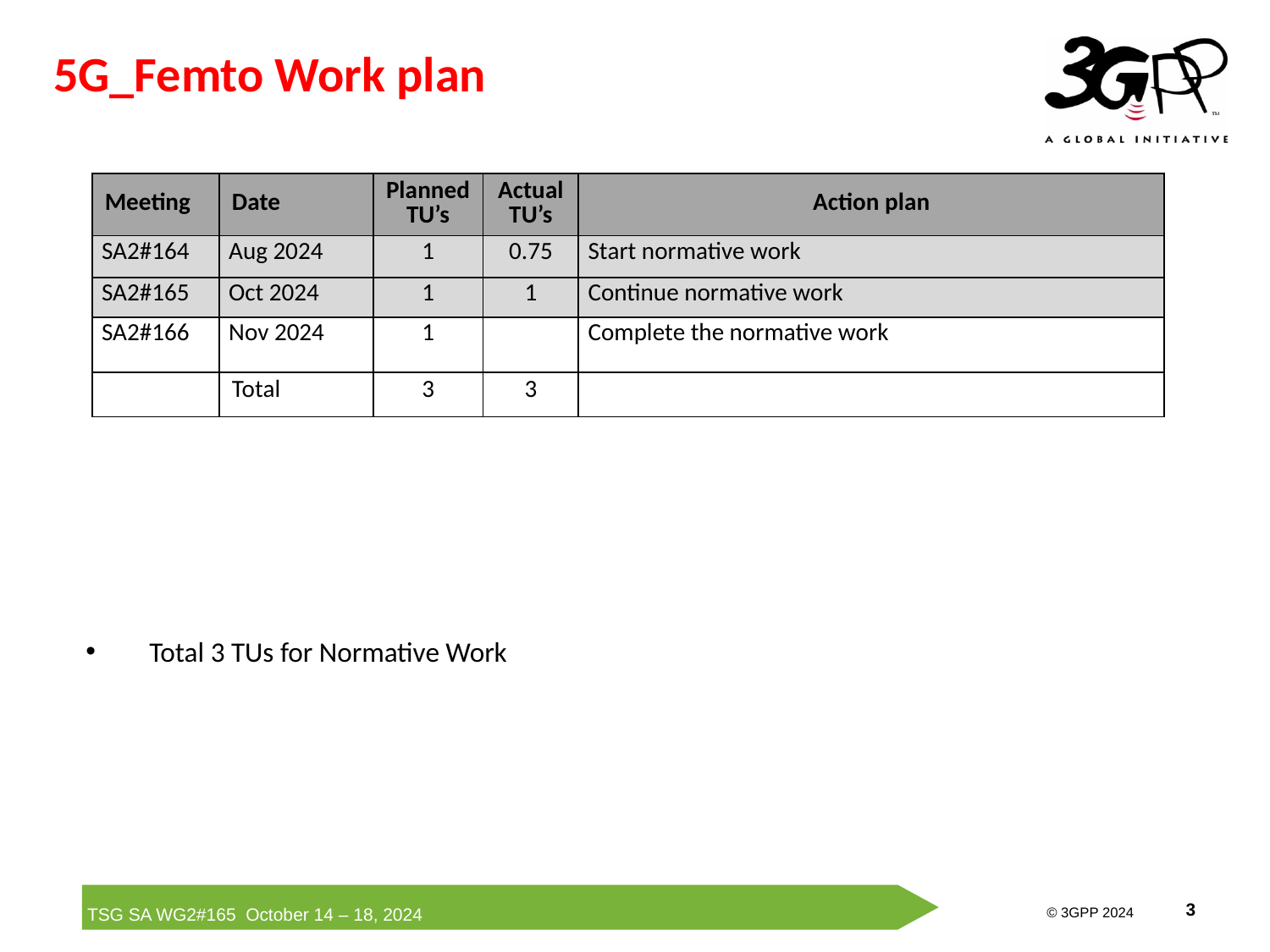

5G_Femto Work plan
| Meeting | Date | Planned TU’s | Actual TU’s | Action plan |
| --- | --- | --- | --- | --- |
| SA2#164 | Aug 2024 | 1 | 0.75 | Start normative work |
| SA2#165 | Oct 2024 | 1 | 1 | Continue normative work |
| SA2#166 | Nov 2024 | 1 |  | Complete the normative work |
|  | Total | 3 | 3 |  |
Total 3 TUs for Normative Work